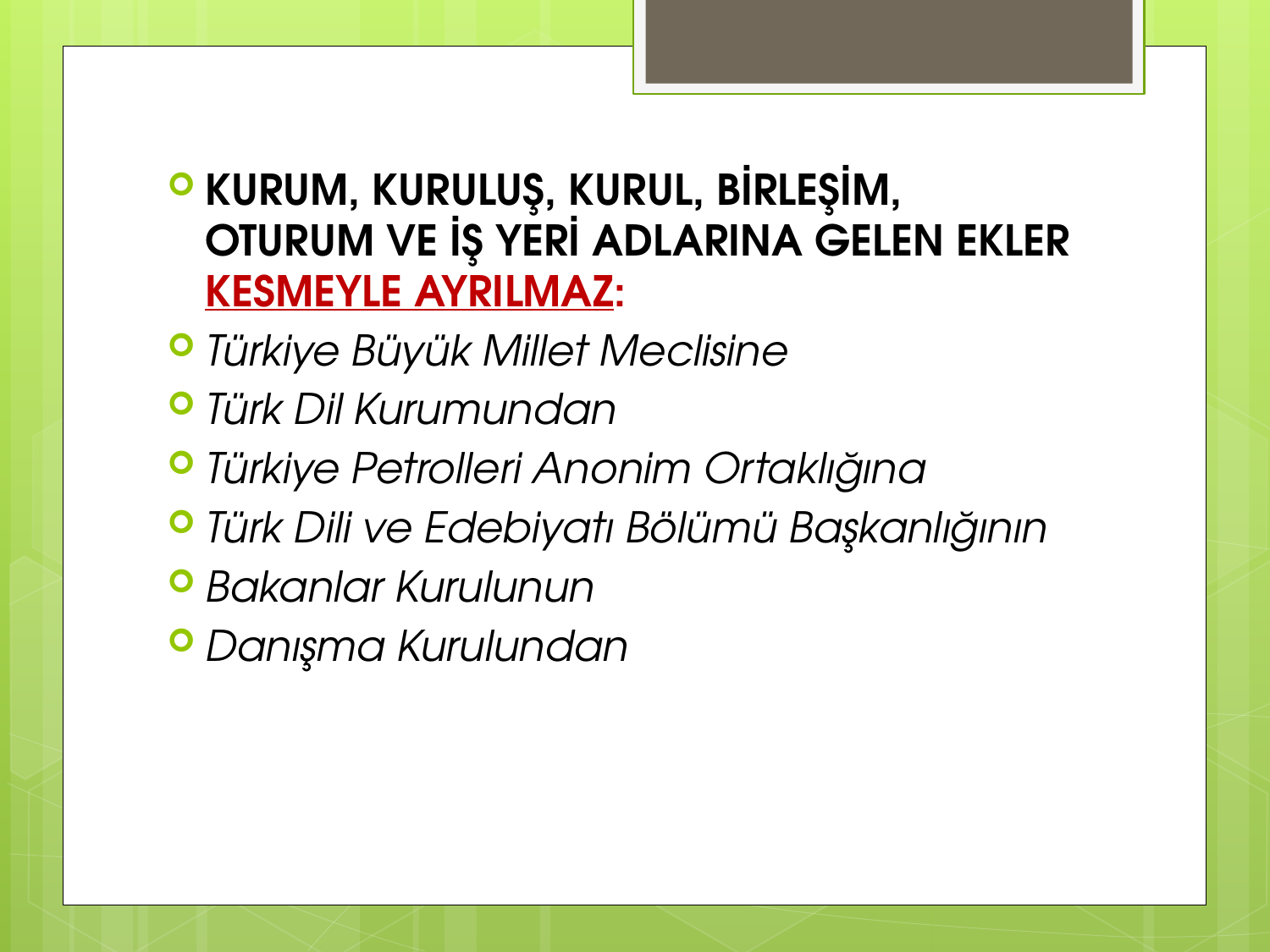

#
KURUM, KURULUŞ, KURUL, BİRLEŞİM, OTURUM VE İŞ YERİ ADLARINA GELEN EKLER KESMEYLE AYRILMAZ:
Türkiye Büyük Millet Meclisine
Türk Dil Kurumundan
Türkiye Petrolleri Anonim Ortaklığına
Türk Dili ve Edebiyatı Bölümü Başkanlığının
Bakanlar Kurulunun
Danışma Kurulundan